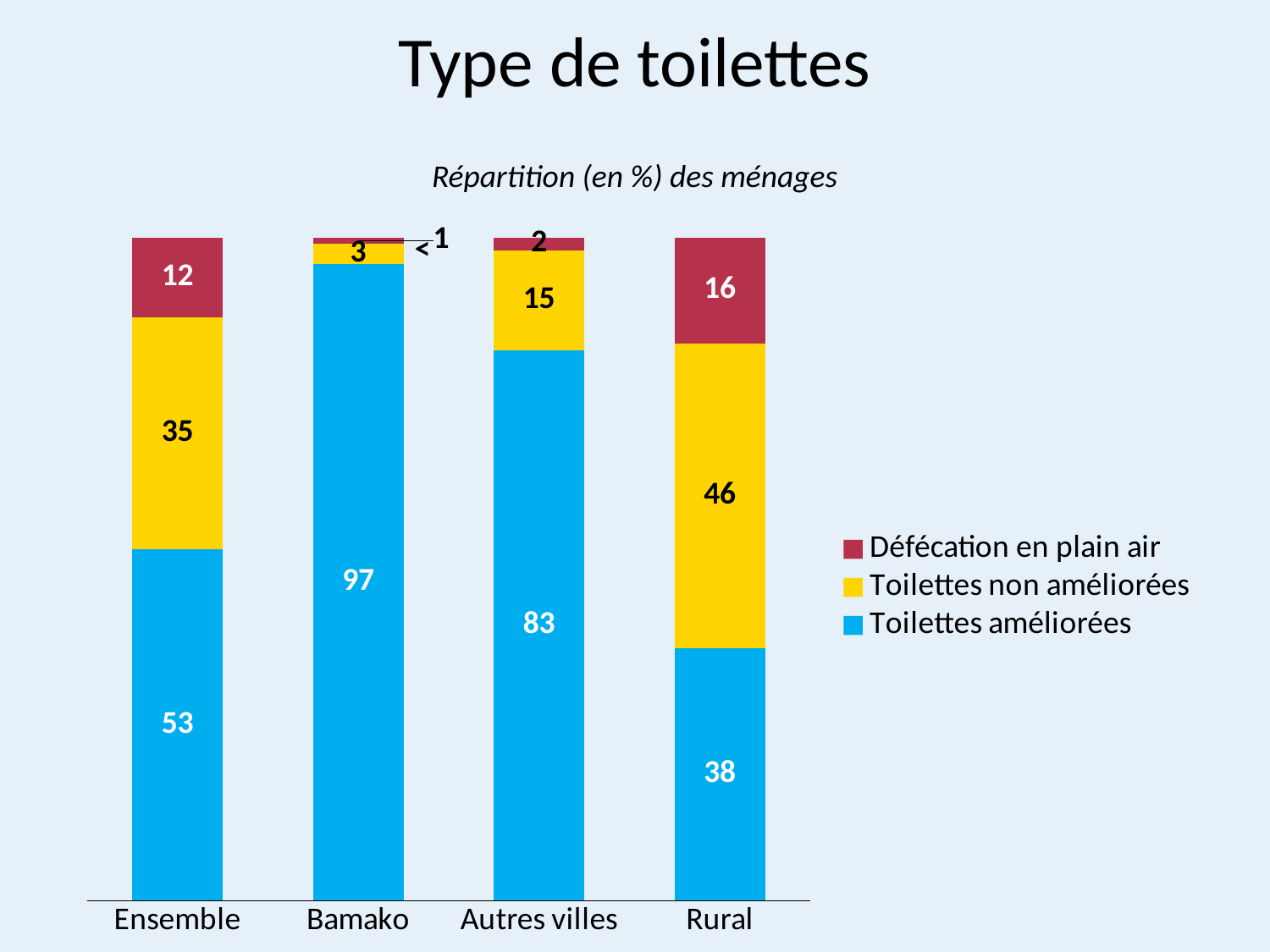

# Type de toilettes
Répartition (en %) des ménages
<

### Chart

| Category | Toilettes améliorées | Toilettes non améliorées | Défécation en plain air |
|---|---|---|---|
| Ensemble | 53.0 | 35.0 | 12.0 |
| Bamako | 97.0 | 3.0 | 1.0 |
| Autres villes | 83.0 | 15.0 | 2.0 |
| Rural | 38.0 | 46.0 | 16.0 |